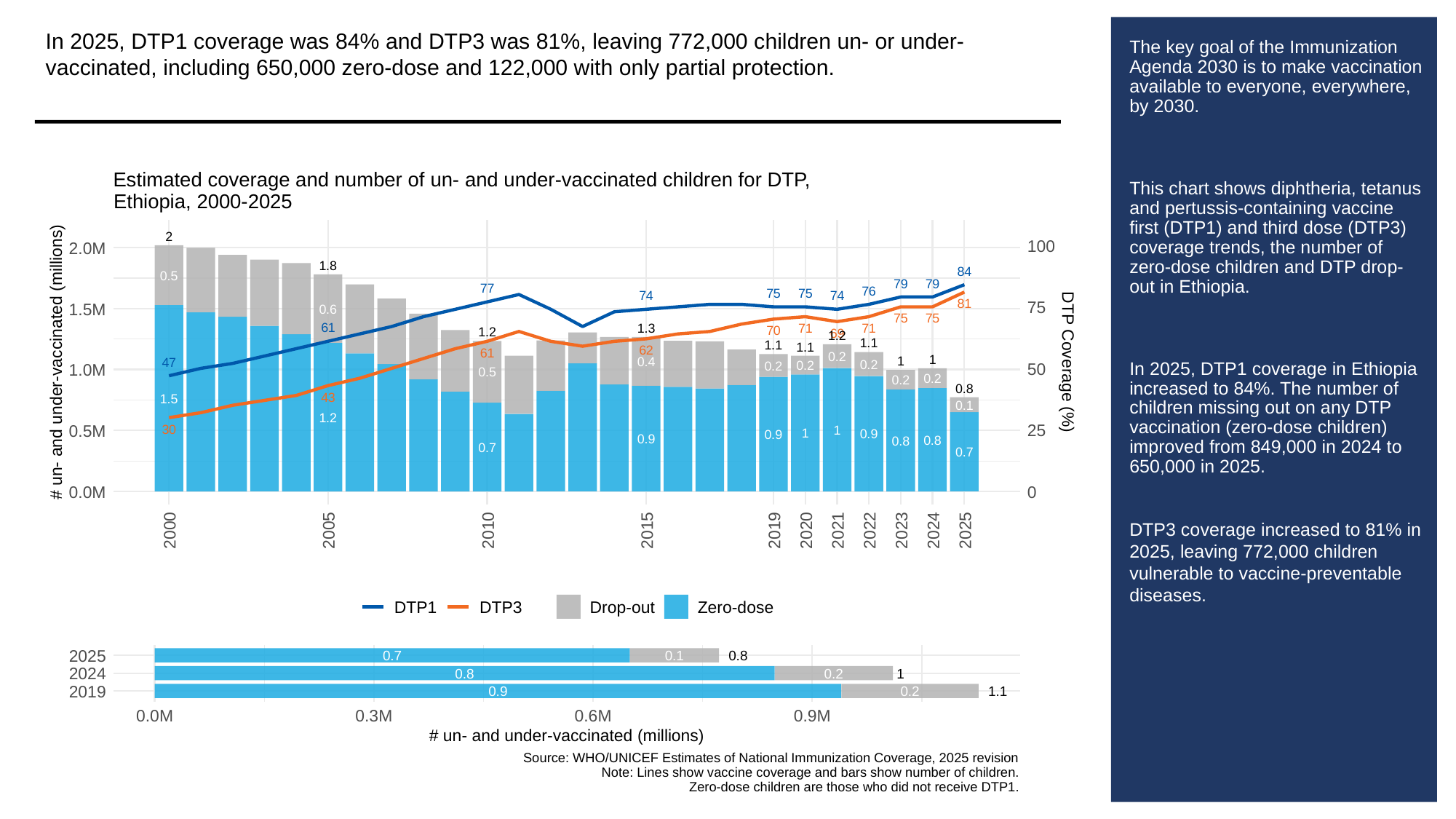

In 2025, DTP1 coverage was 84% and DTP3 was 81%, leaving 772,000 children un- or under-vaccinated, including 650,000 zero-dose and 122,000 with only partial protection.
# The key goal of the Immunization Agenda 2030 is to make vaccination available to everyone, everywhere, by 2030.

This chart shows diphtheria, tetanus and pertussis-containing vaccine first (DTP1) and third dose (DTP3) coverage trends, the number of zero-dose children and DTP drop-out in Ethiopia.

In 2025, DTP1 coverage in Ethiopia increased to 84%. The number of children missing out on any DTP vaccination (zero-dose children) improved from 849,000 in 2024 to 650,000 in 2025.

DTP3 coverage increased to 81% in 2025, leaving 772,000 children vulnerable to vaccine-preventable diseases.

Estimated coverage and number of un- and under-vaccinated children for DTP,
Ethiopia, 2000-2025

2
100
2.0M

1.8

84
0.5

79
79
77

76
75
75
74
74

81
75
1.5M
0.6

75
75

61
1.3
71
71
70

1.2
69

1.2

1.1

1.1

1.1

62
61

0.2

1

1
# un- and under-vaccinated (millions)
DTP Coverage (%)
0.4
47
0.2
0.2
0.2
50

1.0M

0.5

0.2

0.2

0.8

43
1.5

0.1

1.2

25
30
0.5M
1
1
0.9
0.9

0.9
0.8
0.8
0.7
0.7

0.0M
0

2000
2005
2010
2015
2019
2020
2021
2022
2023
2024
2025

DTP1
DTP3
Drop-out
Zero-dose

2025
0.7
0.1
0.8

2024
0.8
0.2
1

2019
0.9
0.2
1.1

0.0M
0.3M
0.6M
0.9M
# un- and under-vaccinated (millions)
Source: WHO/UNICEF Estimates of National Immunization Coverage, 2025 revision
Note: Lines show vaccine coverage and bars show number of children.
Zero-dose children are those who did not receive DTP1.